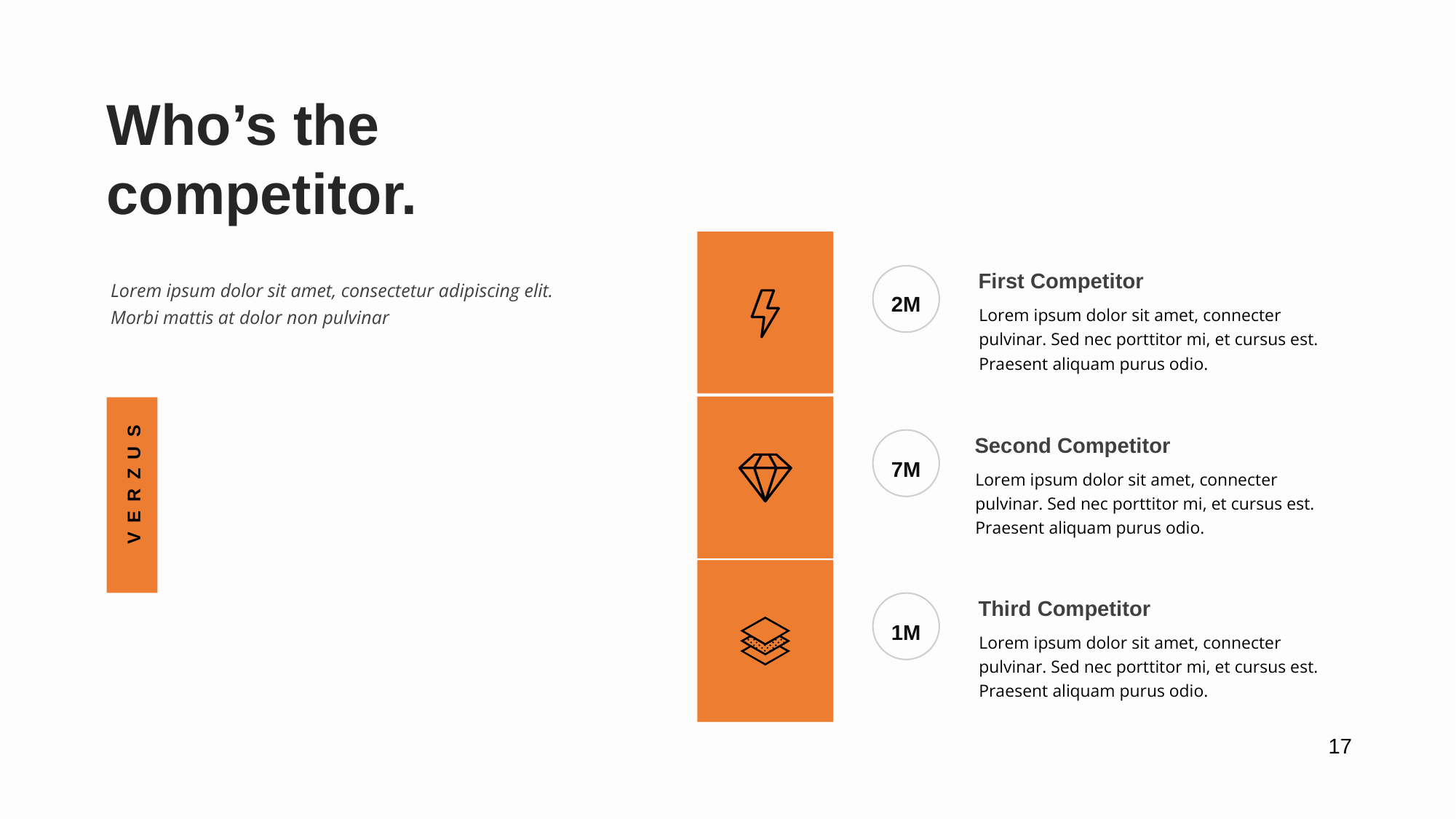

Who’s the competitor.

First Competitor

Lorem ipsum dolor sit amet, consectetur adipiscing elit. Morbi mattis at dolor non pulvinar
2M

Lorem ipsum dolor sit amet, connecter pulvinar. Sed nec porttitor mi, et cursus est. Praesent aliquam purus odio.

Second Competitor

7M

Lorem ipsum dolor sit amet, connecter pulvinar. Sed nec porttitor mi, et cursus est. Praesent aliquam purus odio.
VERZUS

Third Competitor

1M

Lorem ipsum dolor sit amet, connecter pulvinar. Sed nec porttitor mi, et cursus est. Praesent aliquam purus odio.
17